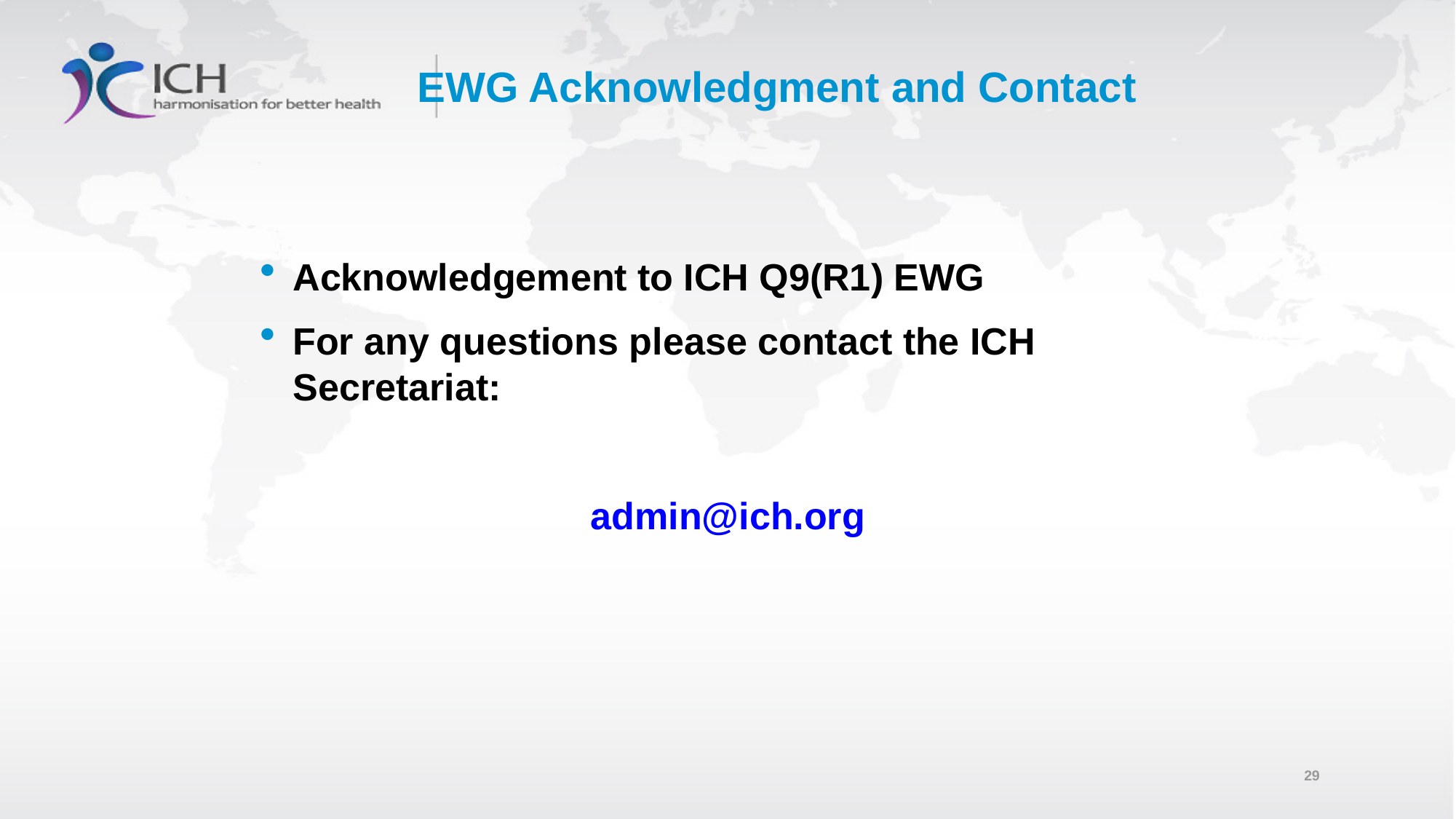

# EWG Acknowledgment and Contact
Acknowledgement to ICH Q9(R1) EWG
For any questions please contact the ICH Secretariat:

admin@ich.org